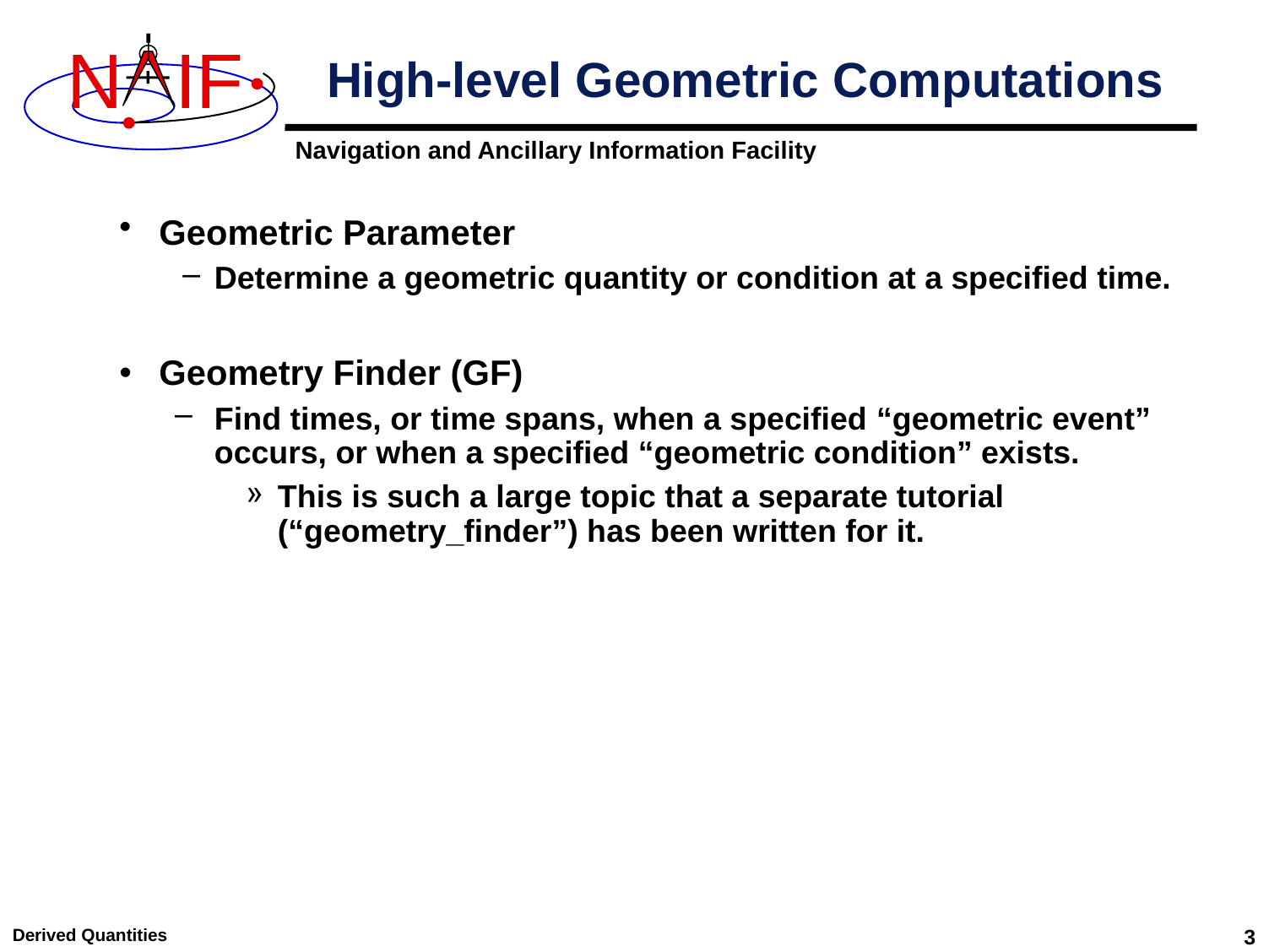

High-level Geometric Computations
Geometric Parameter
Determine a geometric quantity or condition at a specified time.

Geometry Finder (GF)
Find times, or time spans, when a specified “geometric event” occurs, or when a specified “geometric condition” exists.
This is such a large topic that a separate tutorial (“geometry_finder”) has been written for it.
Derived Quantities
3